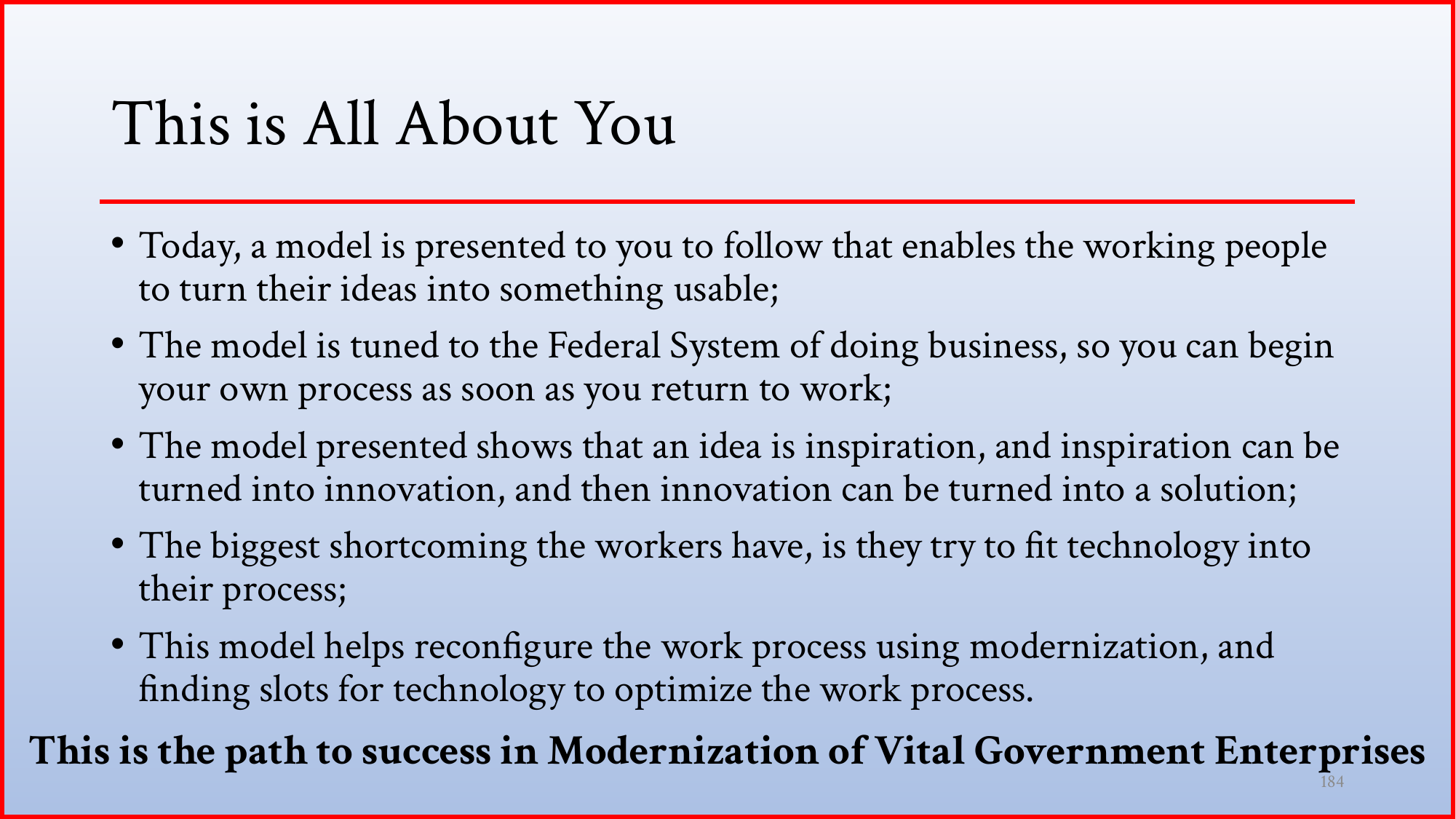

# This is All About You
Today, a model is presented to you to follow that enables the working people to turn their ideas into something usable;
The model is tuned to the Federal System of doing business, so you can begin your own process as soon as you return to work;
The model presented shows that an idea is inspiration, and inspiration can be turned into innovation, and then innovation can be turned into a solution;
The biggest shortcoming the workers have, is they try to fit technology into their process;
This model helps reconfigure the work process using modernization, and finding slots for technology to optimize the work process.
This is the path to success in Modernization of Vital Government Enterprises
184